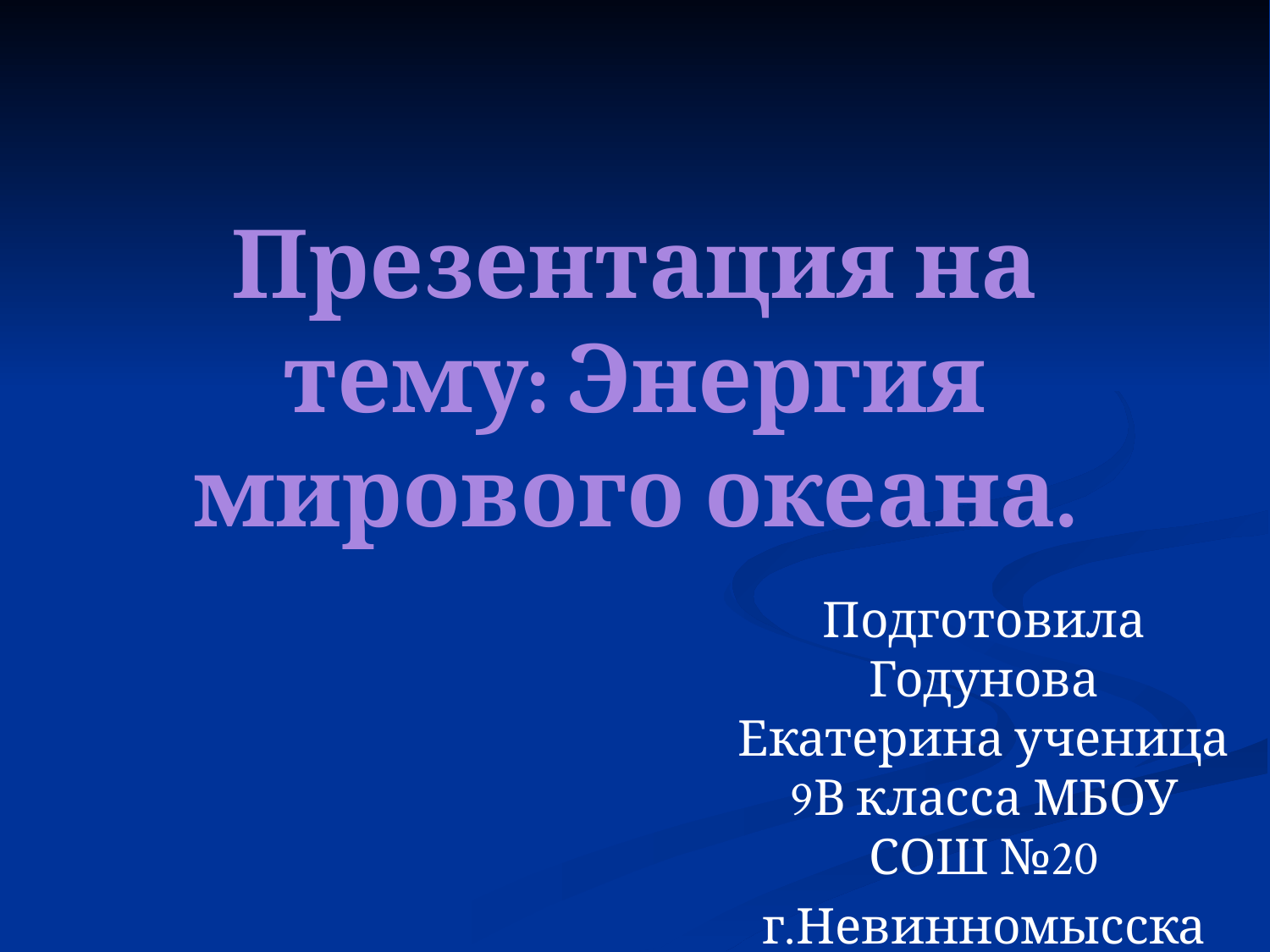

# Презентация на тему: Энергия мирового океана.
Подготовила Годунова Екатерина ученица 9В класса МБОУ СОШ №20
г.Невинномысска